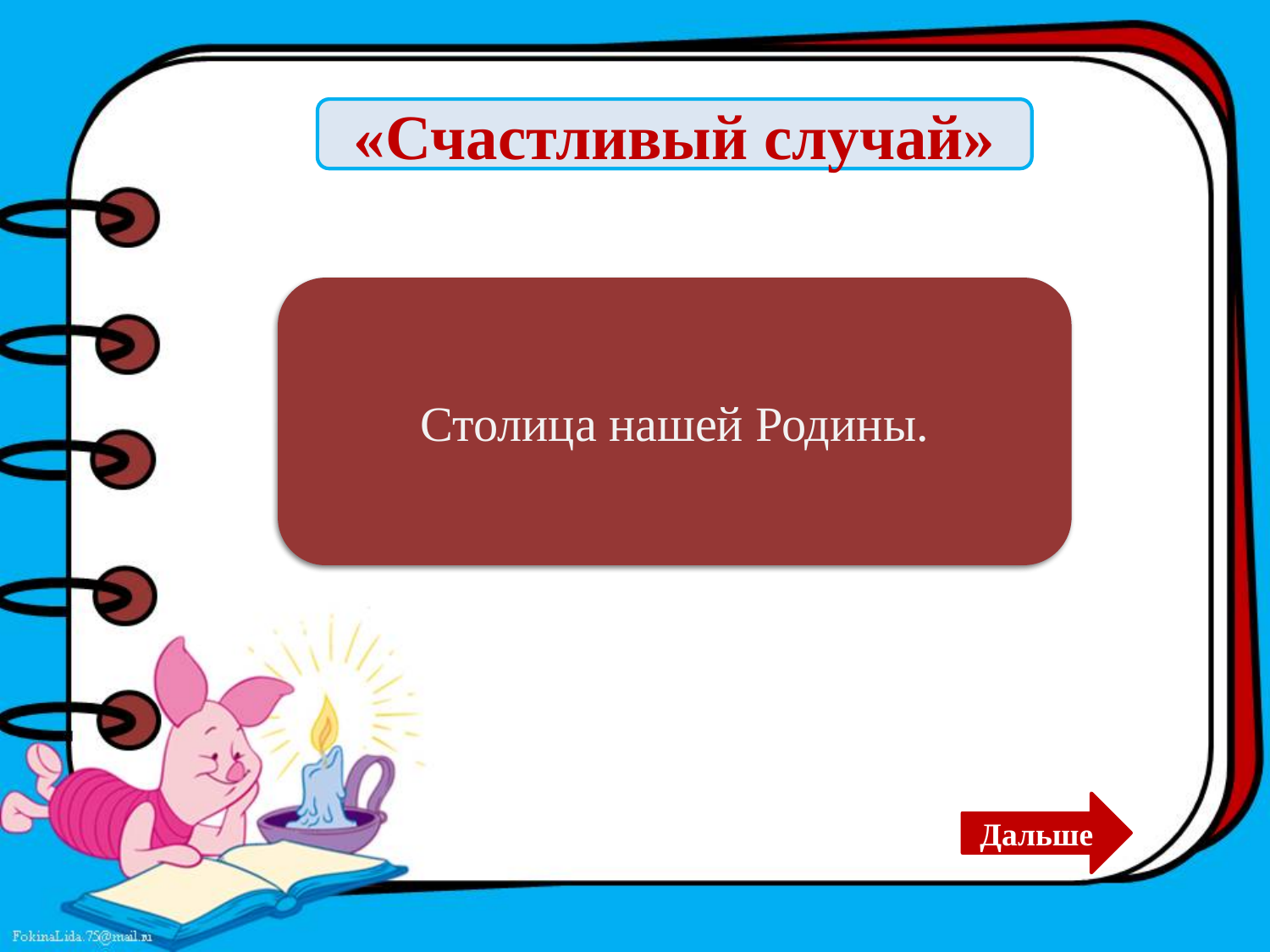

«Счастливый случай»

Москва
Столица нашей Родины.
Дальше